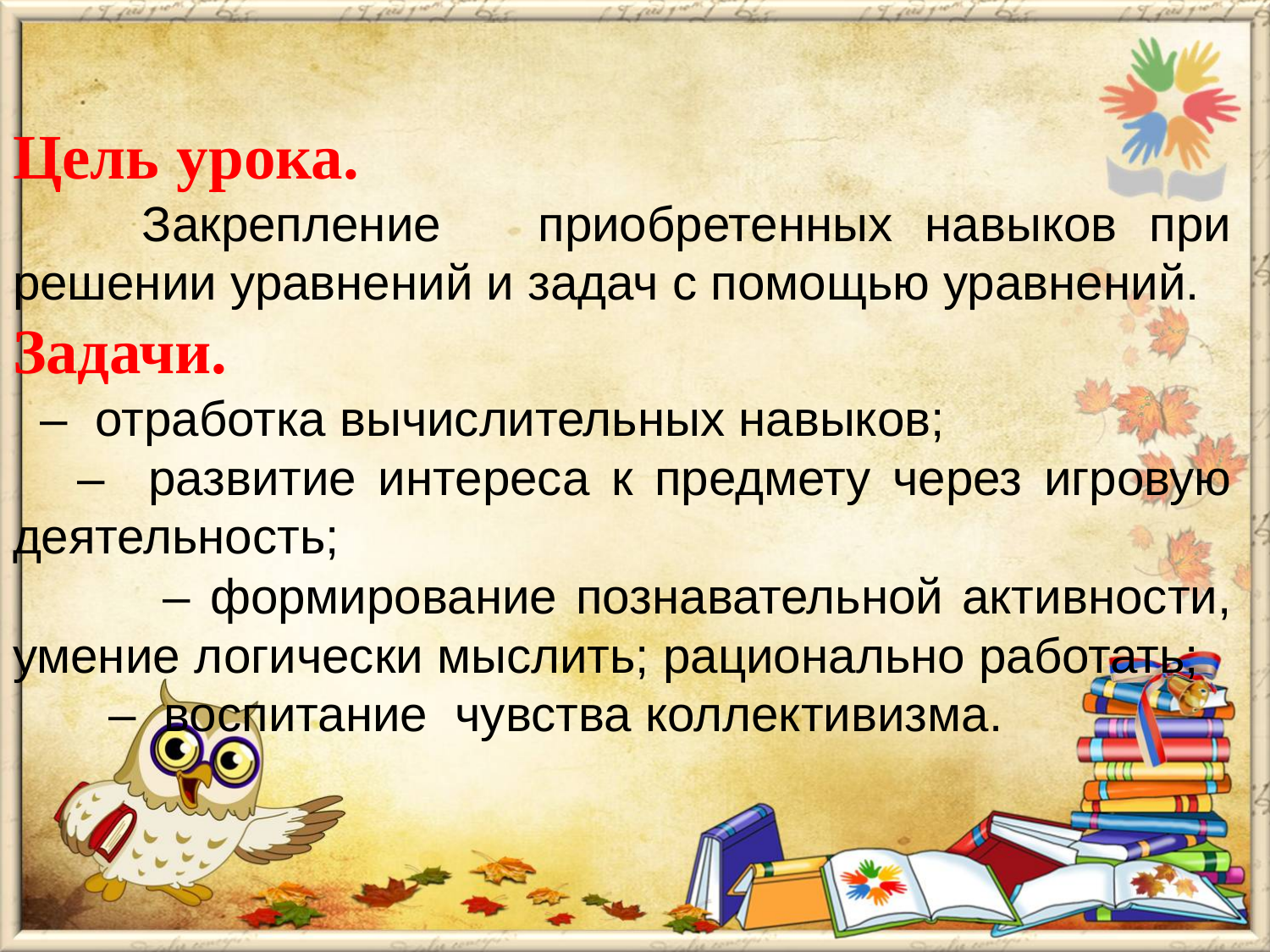

Цель урока.
    Закрепление   приобретенных навыков при решении уравнений и задач с помощью уравнений.
Задачи.
  –  отработка вычислительных навыков;
   –  развитие интереса к предмету через игровую деятельность;
        – формирование познавательной активности, умение логически мыслить; рационально работать;
       –  воспитание  чувства коллективизма.